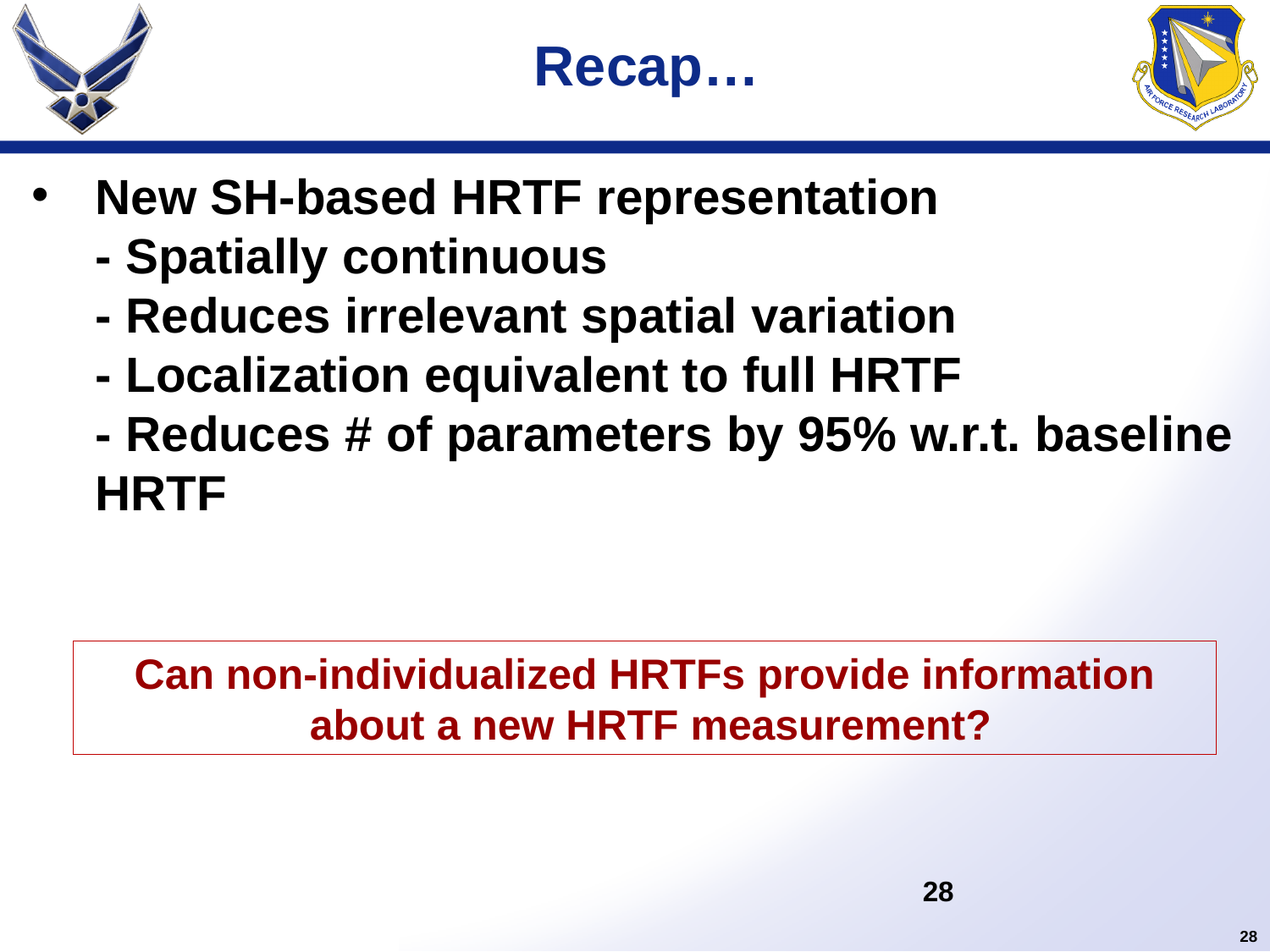

# Recap…
New SH-based HRTF representation
	- Spatially continuous
	- Reduces irrelevant spatial variation
	- Localization equivalent to full HRTF
	- Reduces # of parameters by 95% w.r.t. baseline HRTF

Can non-individualized HRTFs provide information
 about a new HRTF measurement?
28